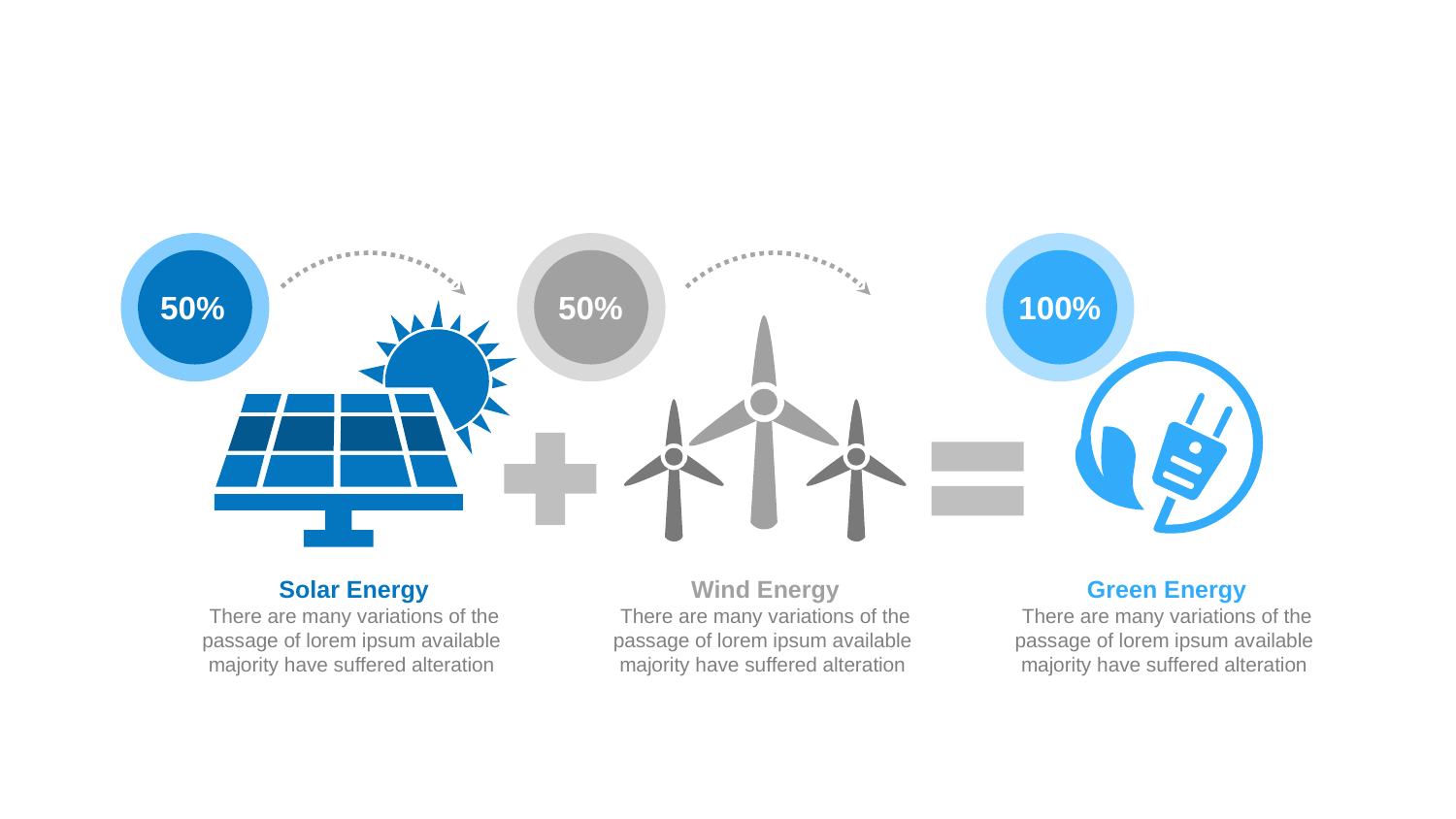

50%

50%

100%

Solar Energy
There are many variations of the passage of lorem ipsum available  majority have suffered alteration
Wind Energy
There are many variations of the passage of lorem ipsum available  majority have suffered alteration
Green Energy
There are many variations of the passage of lorem ipsum available  majority have suffered alteration